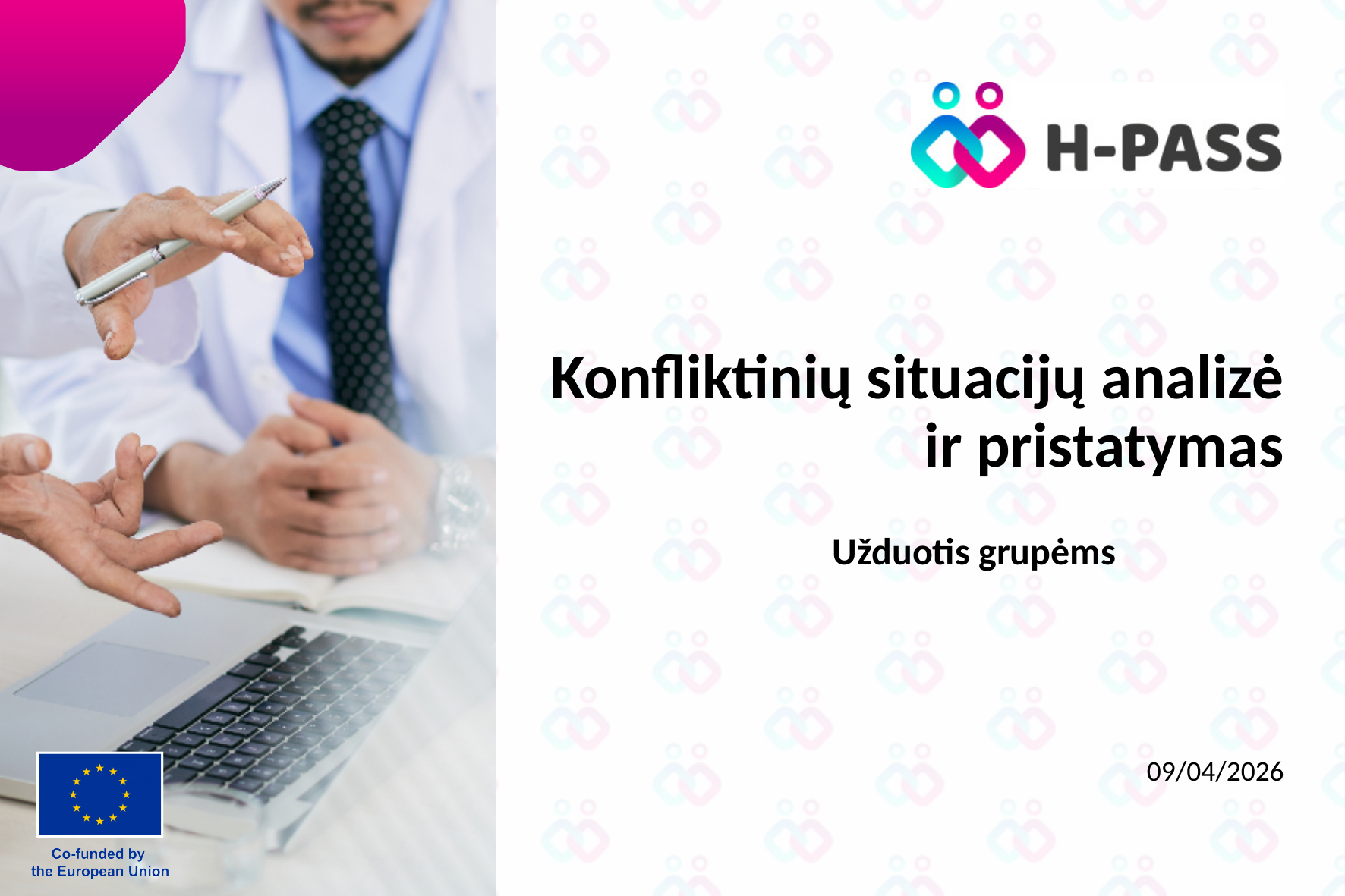

# Konfliktinių situacijų analizė ir pristatymas
Užduotis grupėms
09/04/2026